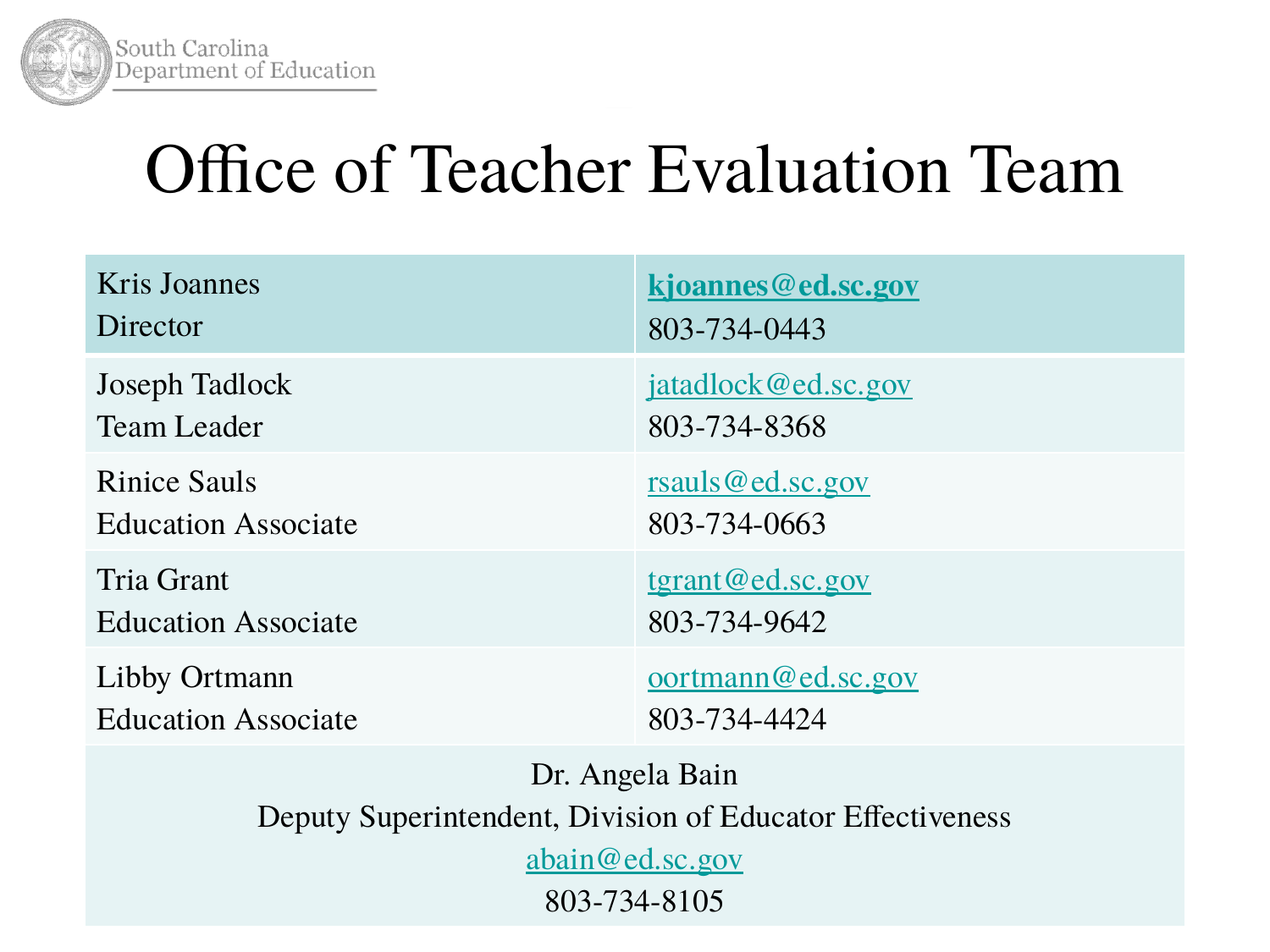

# Office of Teacher Evaluation Team
| Kris Joannes Director | kjoannes@ed.sc.gov 803-734-0443 |
| --- | --- |
| Joseph Tadlock Team Leader | jatadlock@ed.sc.gov 803-734-8368 |
| Rinice Sauls Education Associate | rsauls@ed.sc.gov 803-734-0663 |
| Tria Grant Education Associate | tgrant@ed.sc.gov 803-734-9642 |
| Libby Ortmann Education Associate | oortmann@ed.sc.gov 803-734-4424 |
| Dr. Angela Bain Deputy Superintendent, Division of Educator Effectiveness abain@ed.sc.gov 803-734-8105 |  |